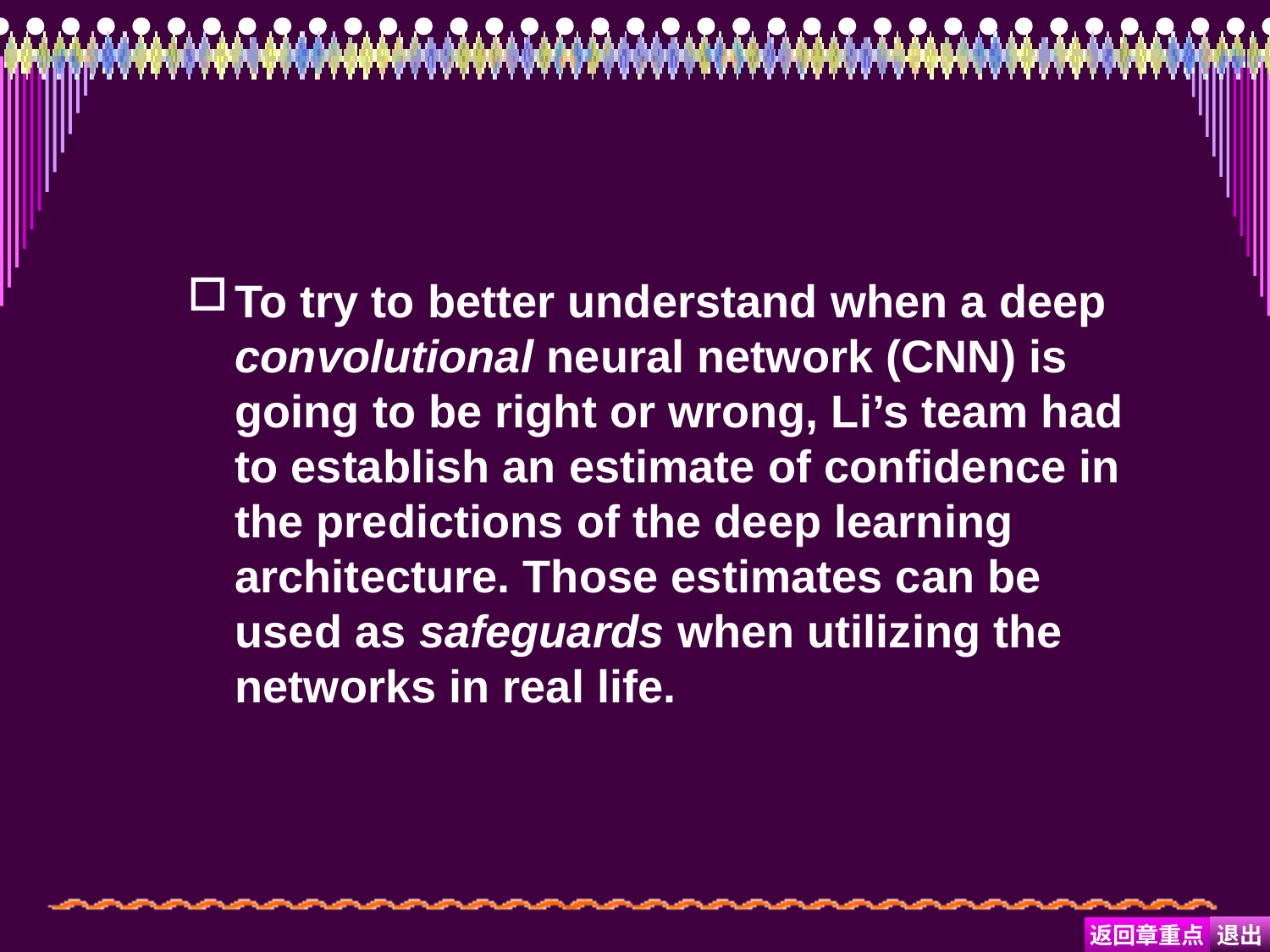

#
To try to better understand when a deep convolutional neural network (CNN) is going to be right or wrong, Li’s team had to establish an estimate of confidence in the predictions of the deep learning architecture. Those estimates can be used as safeguards when utilizing the networks in real life.